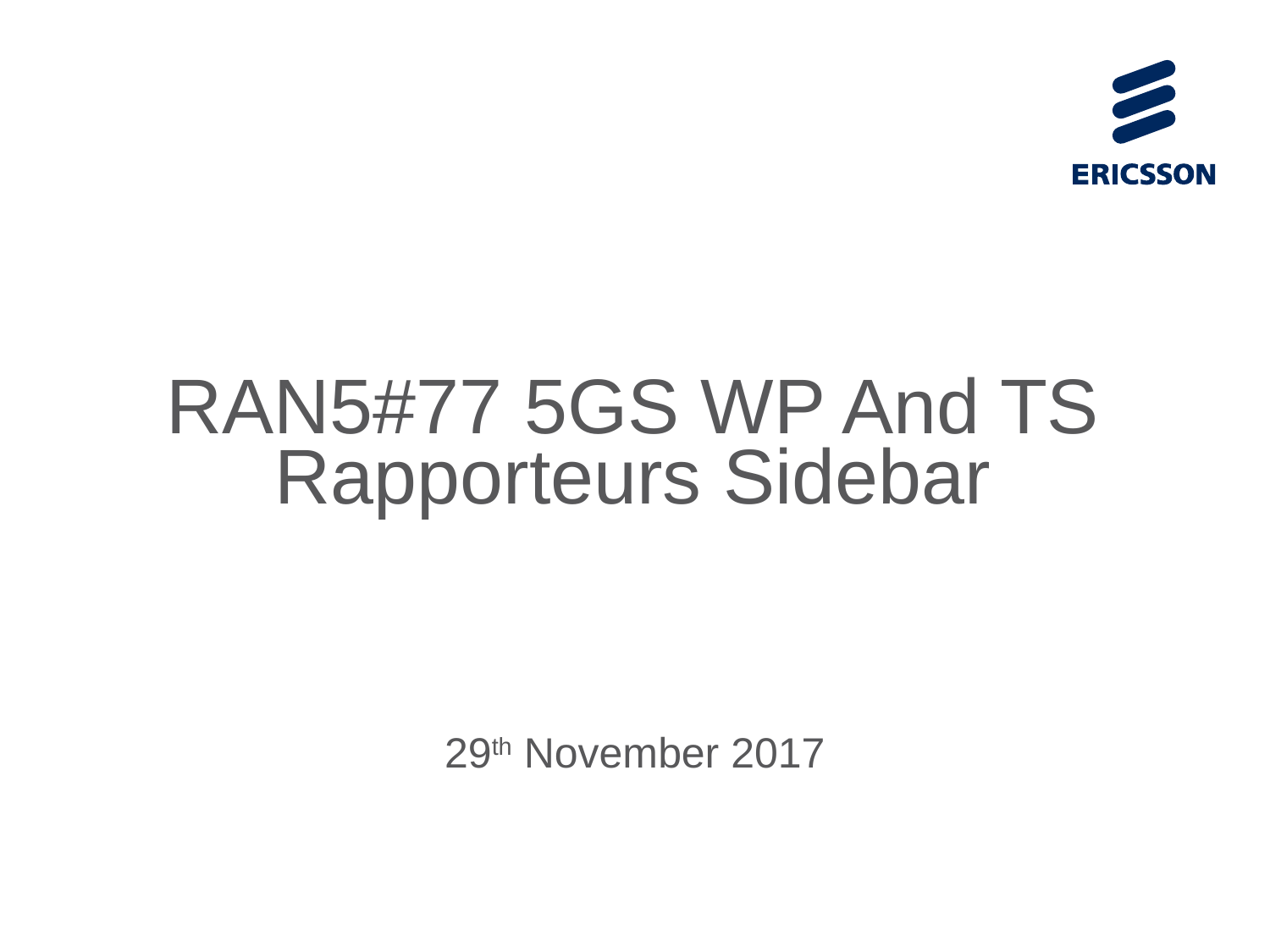

# RAN5#77 5GS WP And TS Rapporteurs Sidebar
29th November 2017